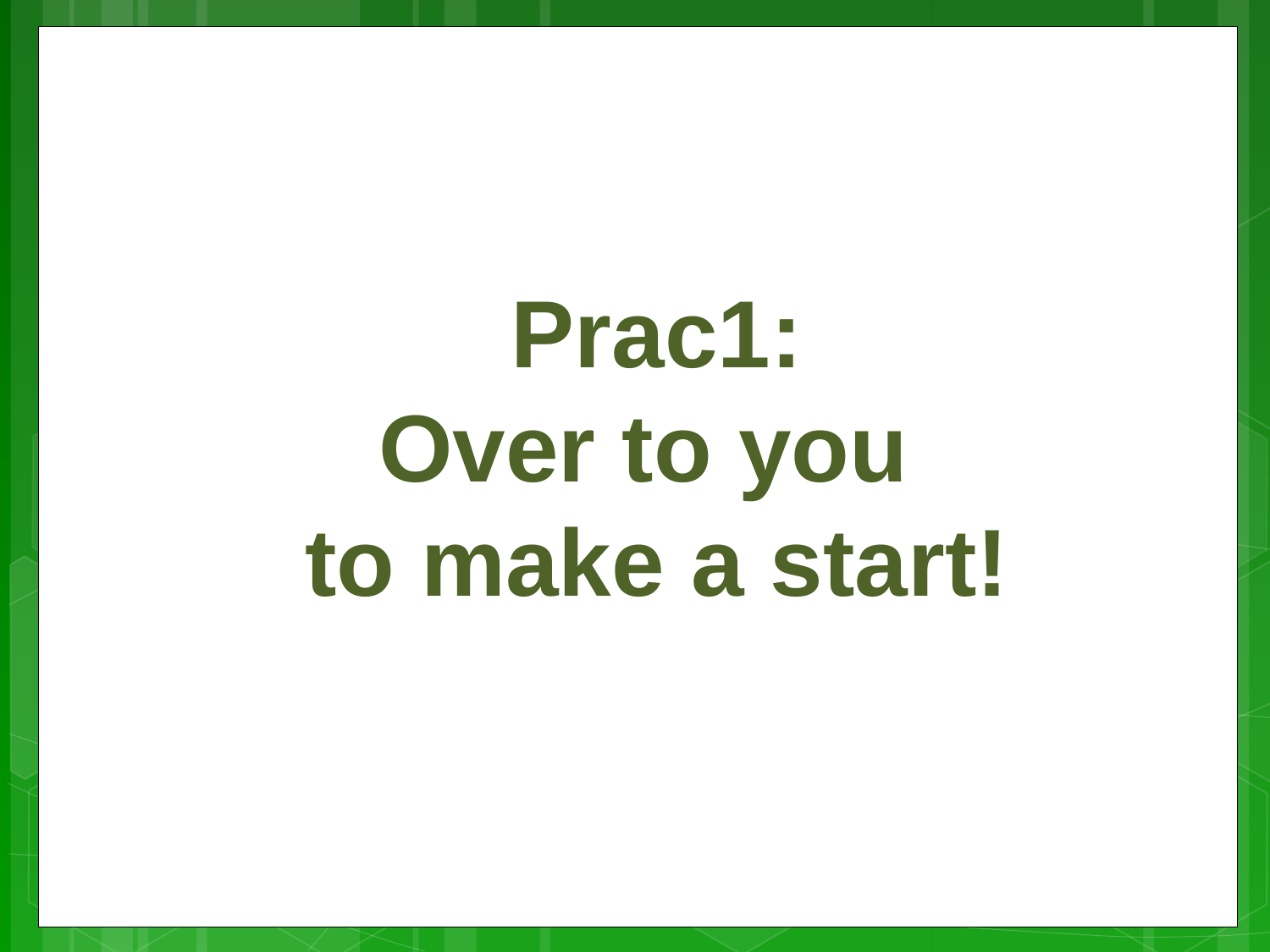

Prac1:
Over to you
to make a start!